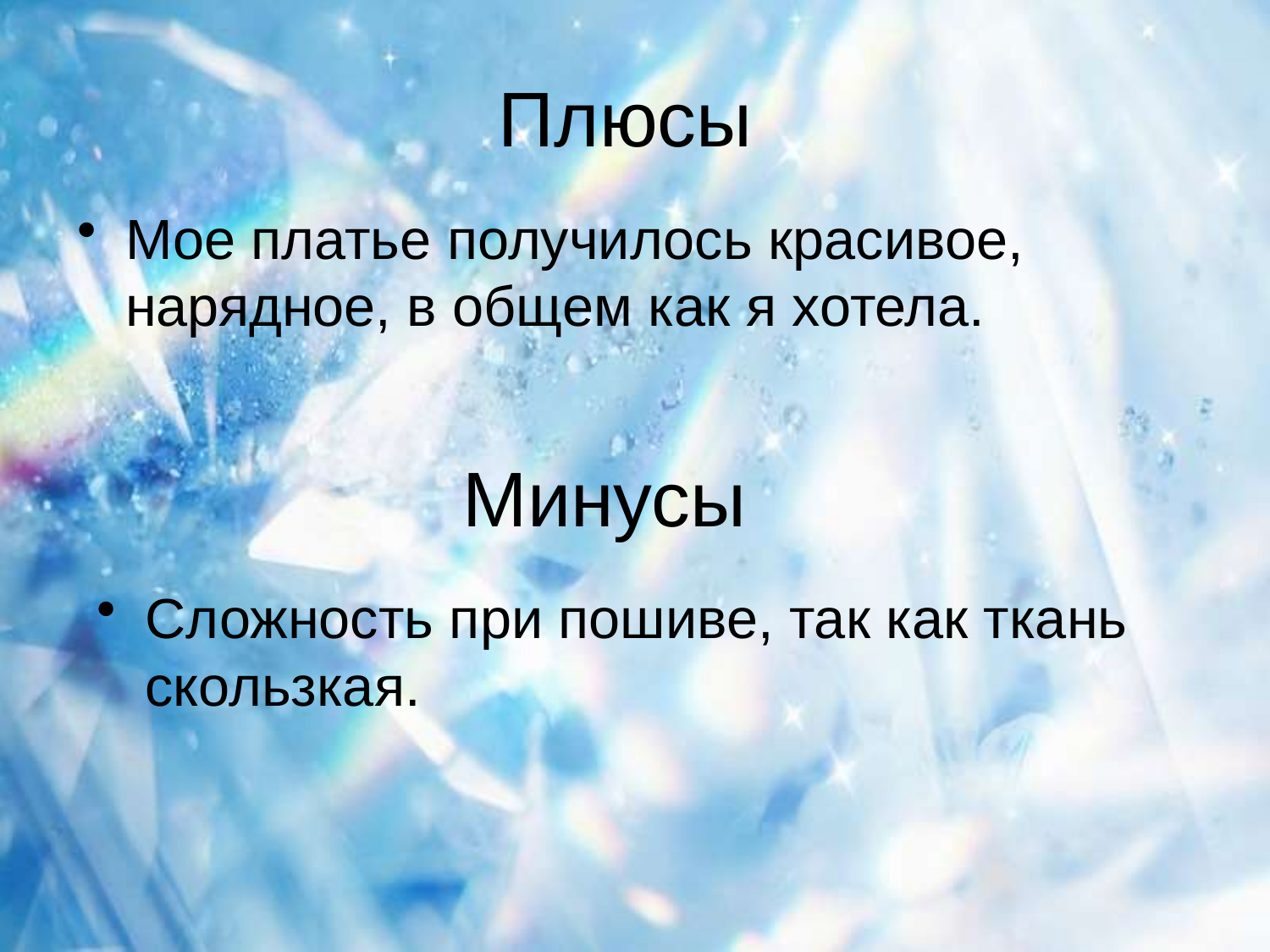

Плюсы
Мое платье получилось красивое, нарядное, в общем как я хотела.
Минусы
Сложность при пошиве, так как ткань скользкая.